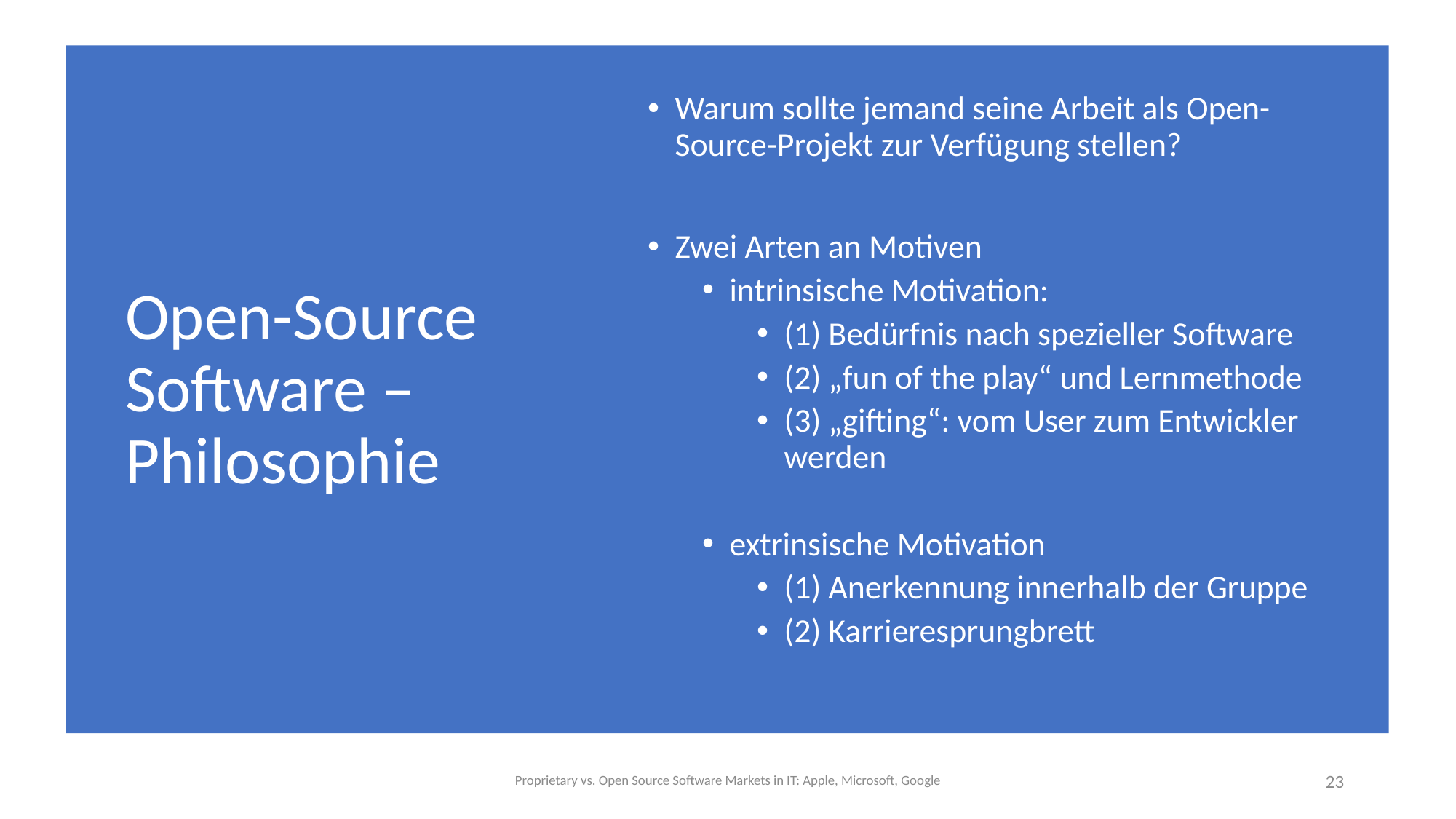

# Open-Source Software – Philosophie
Warum sollte jemand seine Arbeit als Open-Source-Projekt zur Verfügung stellen?

Zwei Arten an Motiven
intrinsische Motivation:
(1) Bedürfnis nach spezieller Software
(2) „fun of the play“ und Lernmethode
(3) „gifting“: vom User zum Entwickler werden

extrinsische Motivation
(1) Anerkennung innerhalb der Gruppe
(2) Karrieresprungbrett

Proprietary vs. Open Source Software Markets in IT: Apple, Microsoft, Google
23